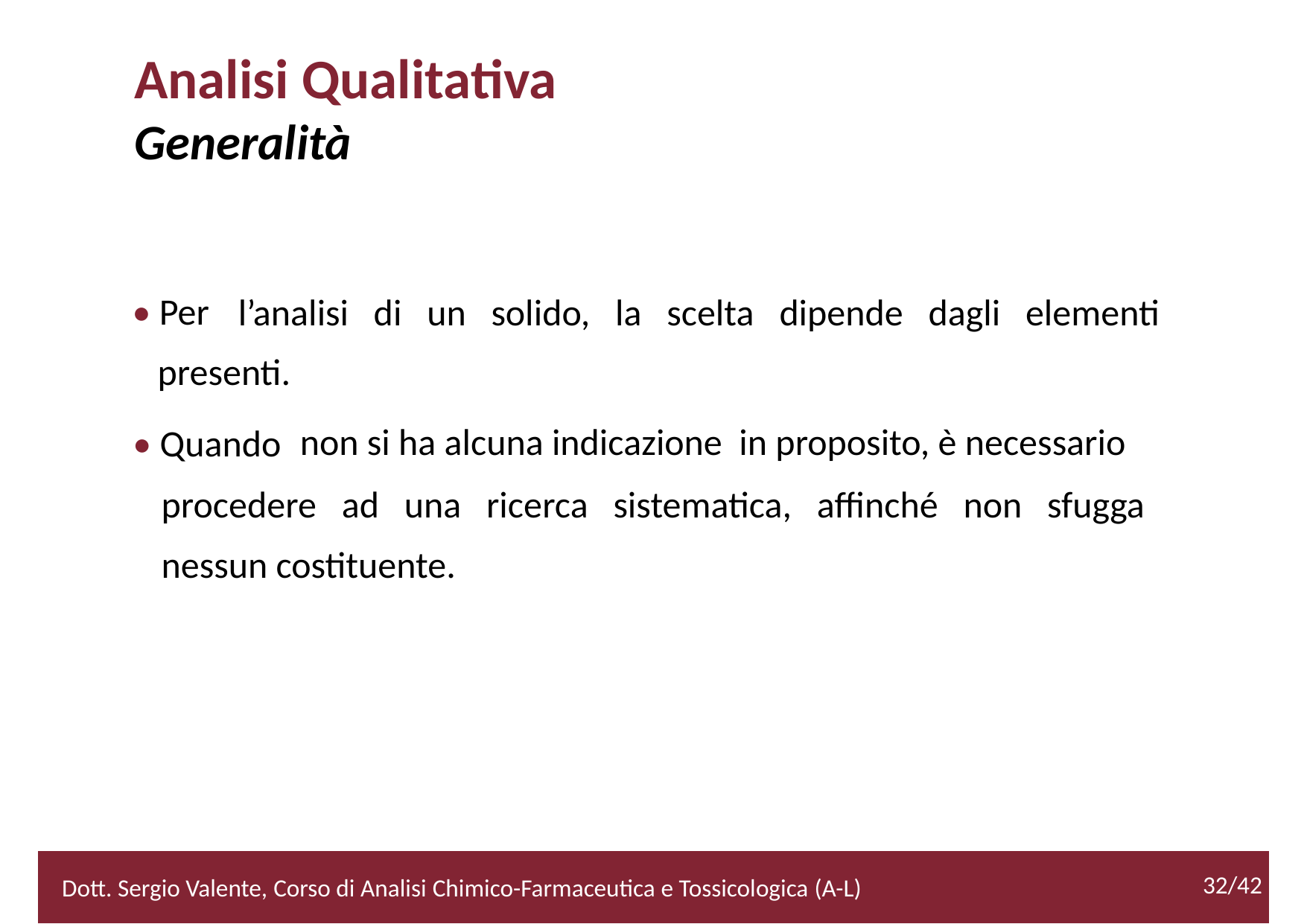

Analisi Qualitativa
Generalità
• Per
l’analisi   di   un   solido,   la   scelta   dipende   dagli   elementi
	presenti.

• Quando
non si ha alcuna indicazione  in proposito, è necessario
procedere   ad   una   ricerca   sistematica,   affinché   non   sfugga

nessun costituente.
2/52

32/42
Dott. Sergio Valente, Corso di Analisi Chimico-Farmaceutica e Tossicologica (A-L)